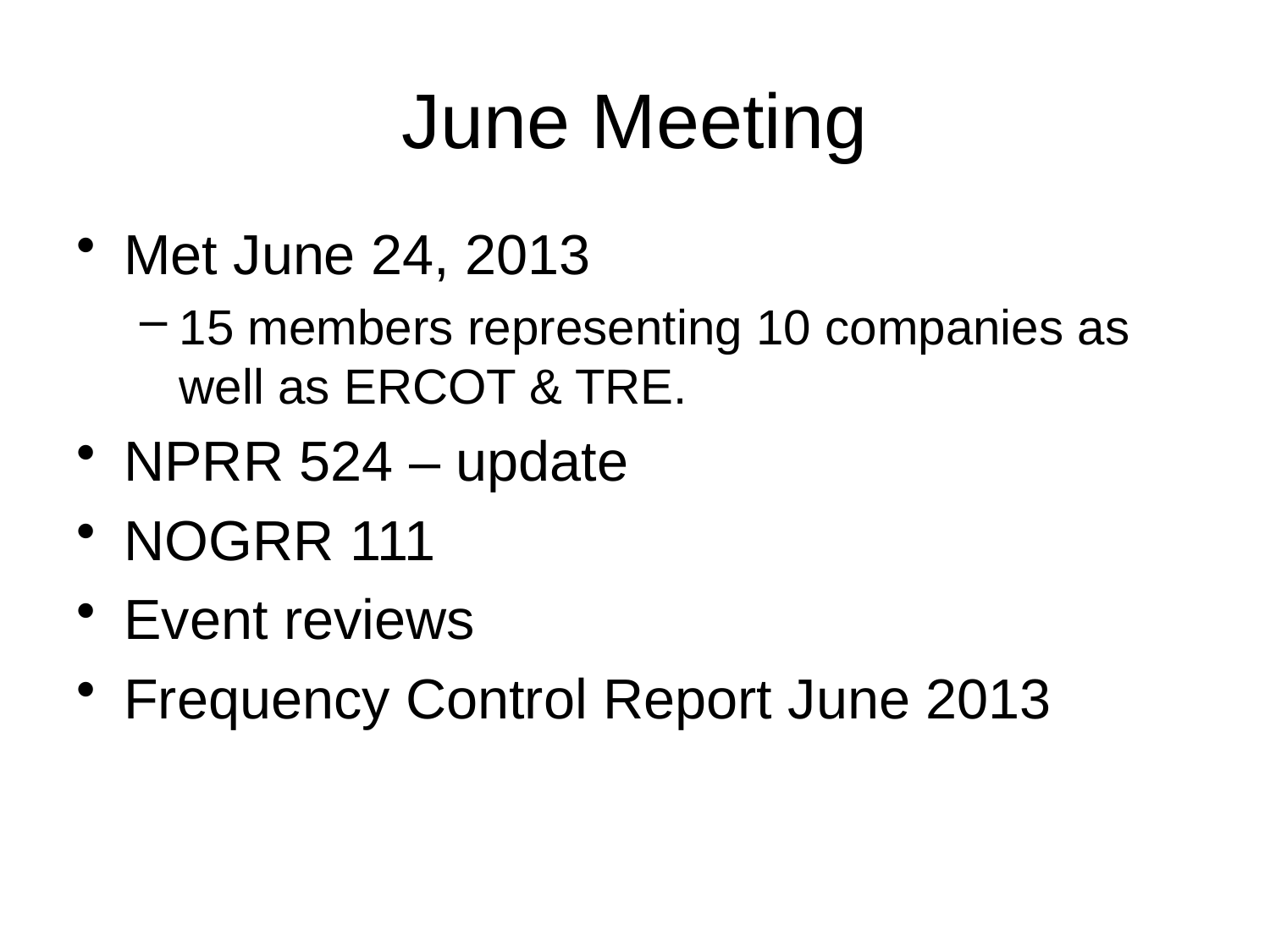

# June Meeting
Met June 24, 2013
15 members representing 10 companies as well as ERCOT & TRE.
NPRR 524 – update
NOGRR 111
Event reviews
Frequency Control Report June 2013